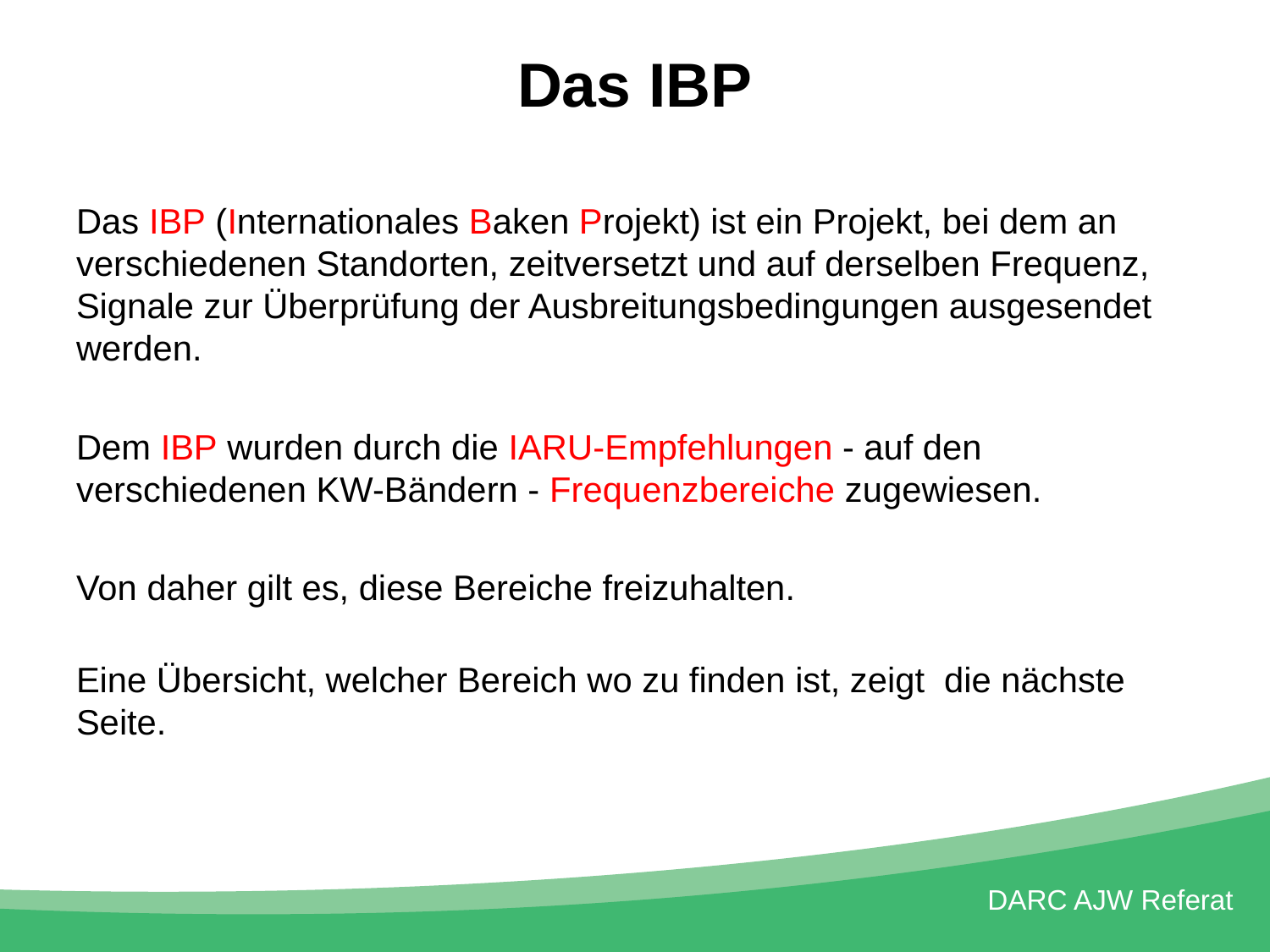

# Das IBP
Das IBP (Internationales Baken Projekt) ist ein Projekt, bei dem an verschiedenen Standorten, zeitversetzt und auf derselben Frequenz, Signale zur Überprüfung der Ausbreitungsbedingungen ausgesendet werden.

Dem IBP wurden durch die IARU-Empfehlungen - auf den verschiedenen KW-Bändern - Frequenzbereiche zugewiesen.

Von daher gilt es, diese Bereiche freizuhalten.
Eine Übersicht, welcher Bereich wo zu finden ist, zeigt  die nächste Seite.